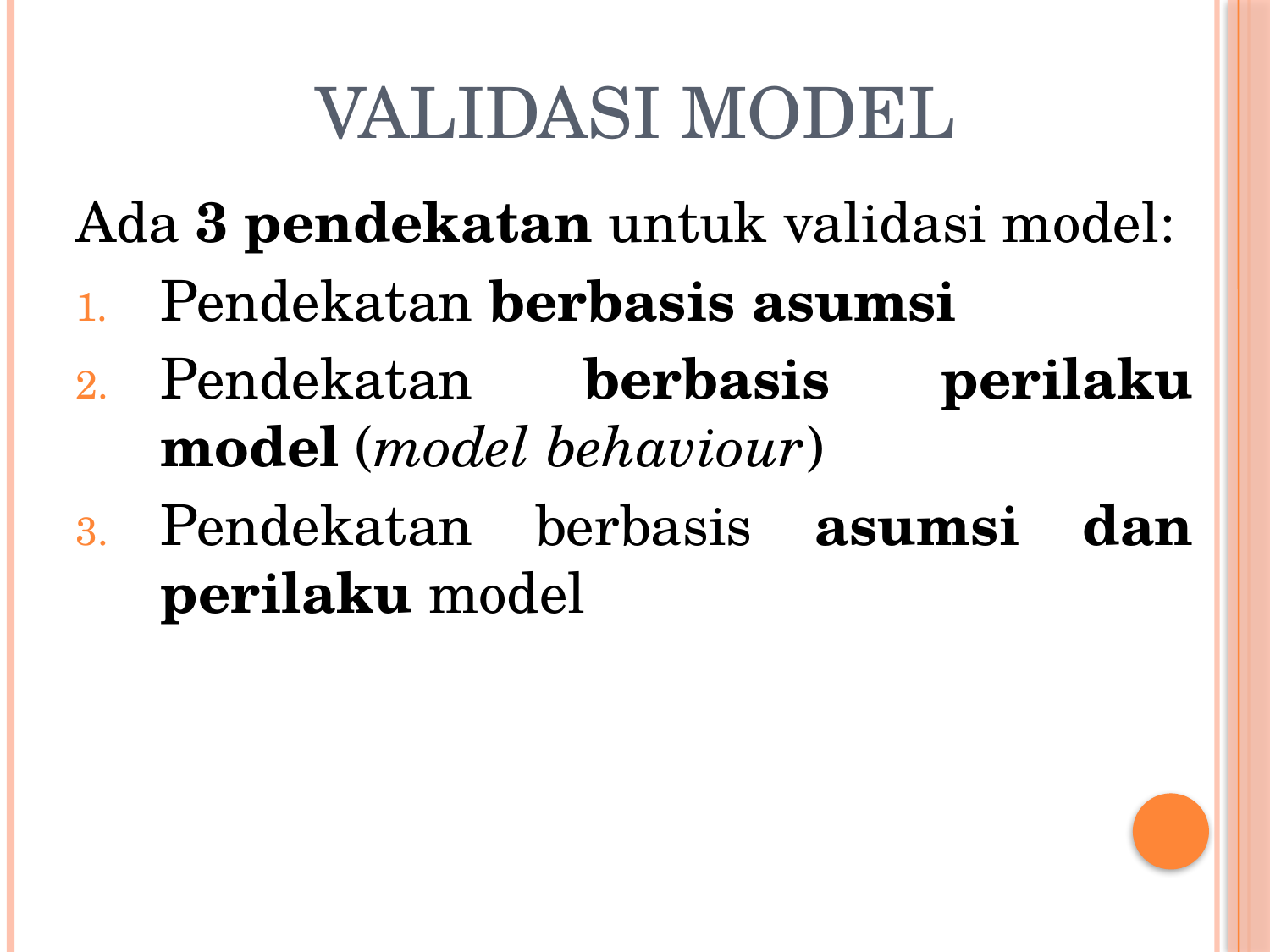

# Validasi Model
Ada 3 pendekatan untuk validasi model:
Pendekatan berbasis asumsi
Pendekatan berbasis perilaku model (model behaviour)
Pendekatan berbasis asumsi dan perilaku model